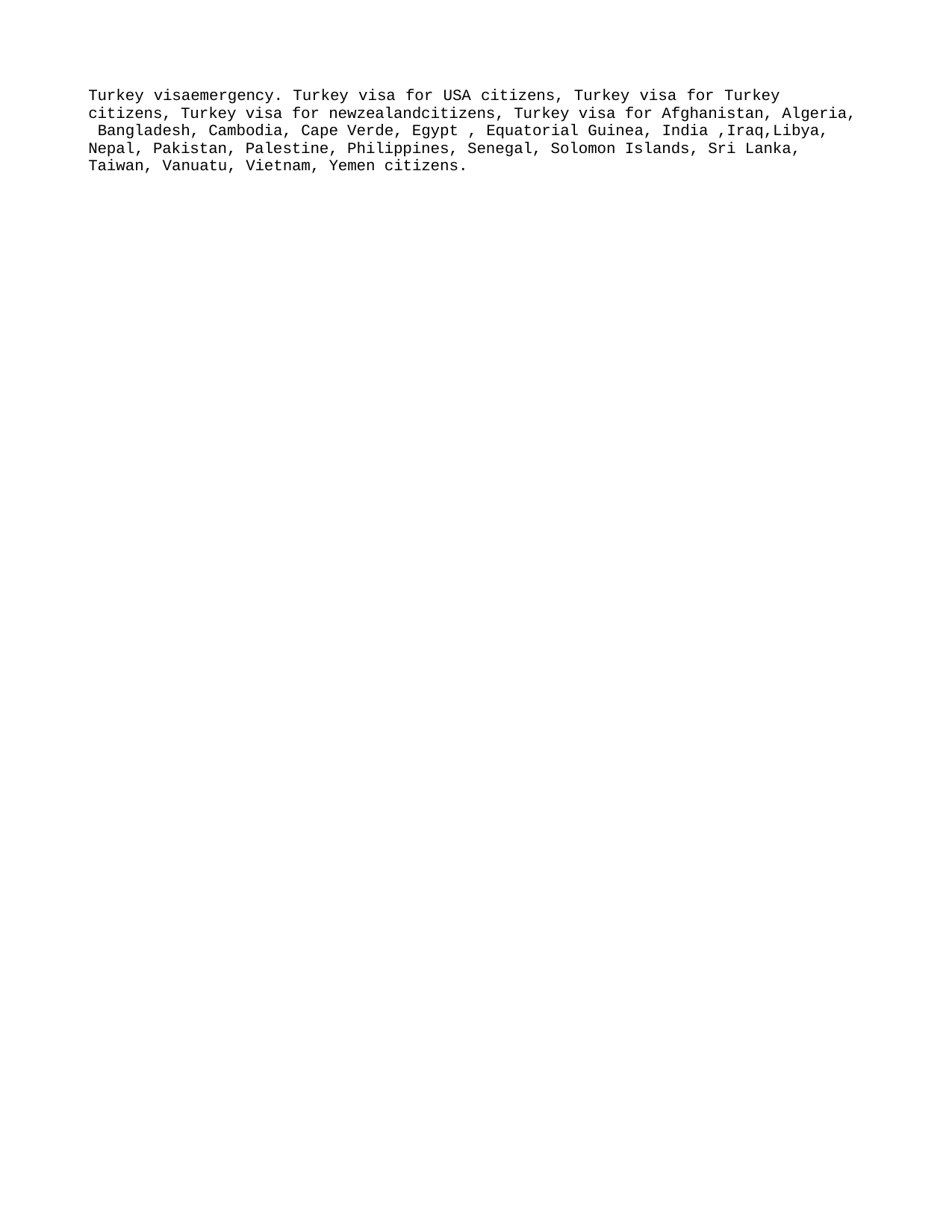

Turkey visaemergency. Turkey visa for USA citizens, Turkey visa for Turkey  citizens, Turkey visa for newzealandcitizens, Turkey visa for Afghanistan, Algeria,  Bangladesh, Cambodia, Cape Verde, Egypt , Equatorial Guinea, India ,Iraq,Libya,  Nepal, Pakistan, Palestine, Philippines, Senegal, Solomon Islands, Sri Lanka,  Taiwan, Vanuatu, Vietnam, Yemen citizens.